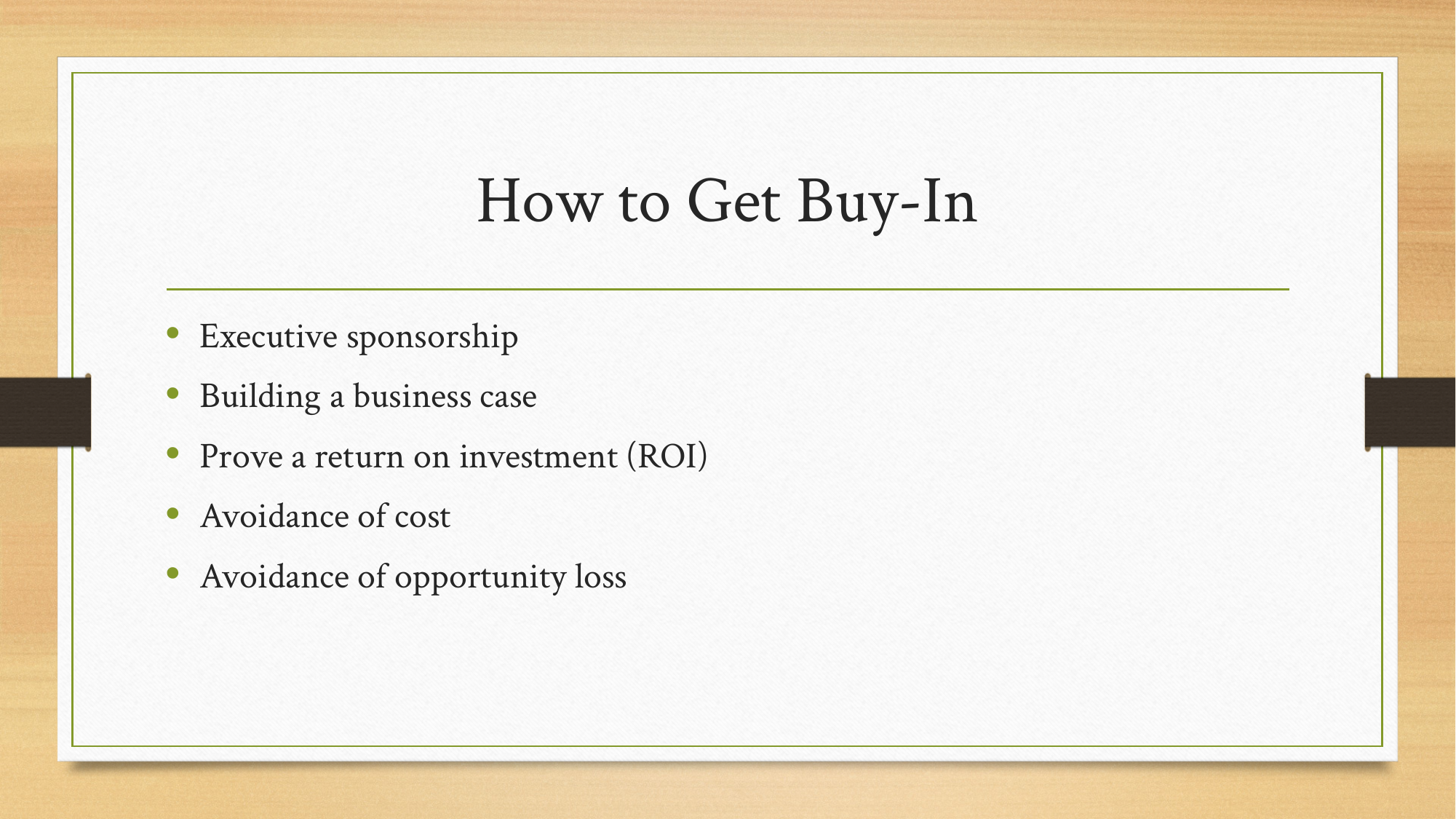

# How to Get Buy-In
Executive sponsorship
Building a business case
Prove a return on investment (ROI)
Avoidance of cost
Avoidance of opportunity loss